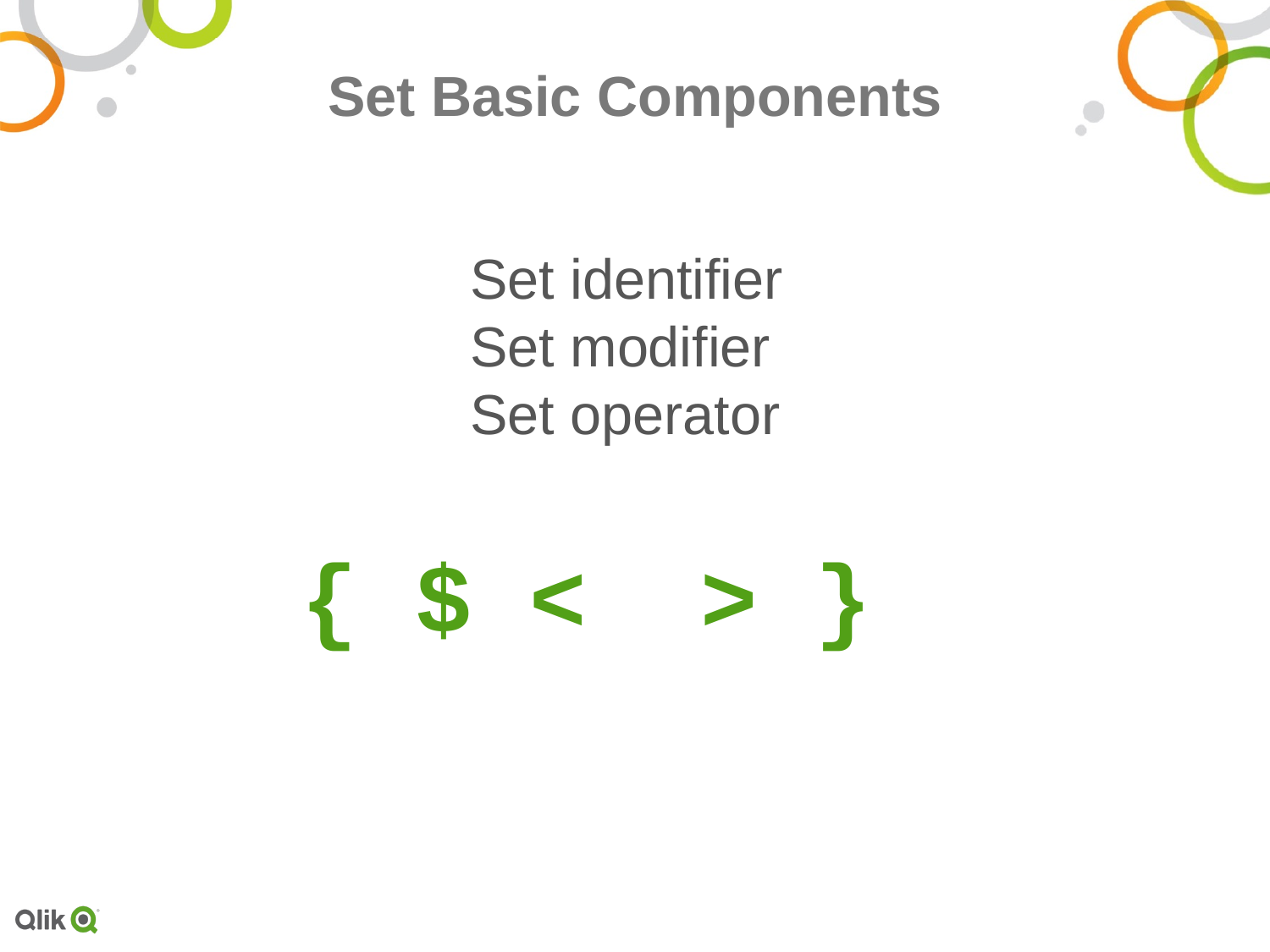

# Set Basic Components
Set identifier
Set modifier
Set operator
{ $ <  > }